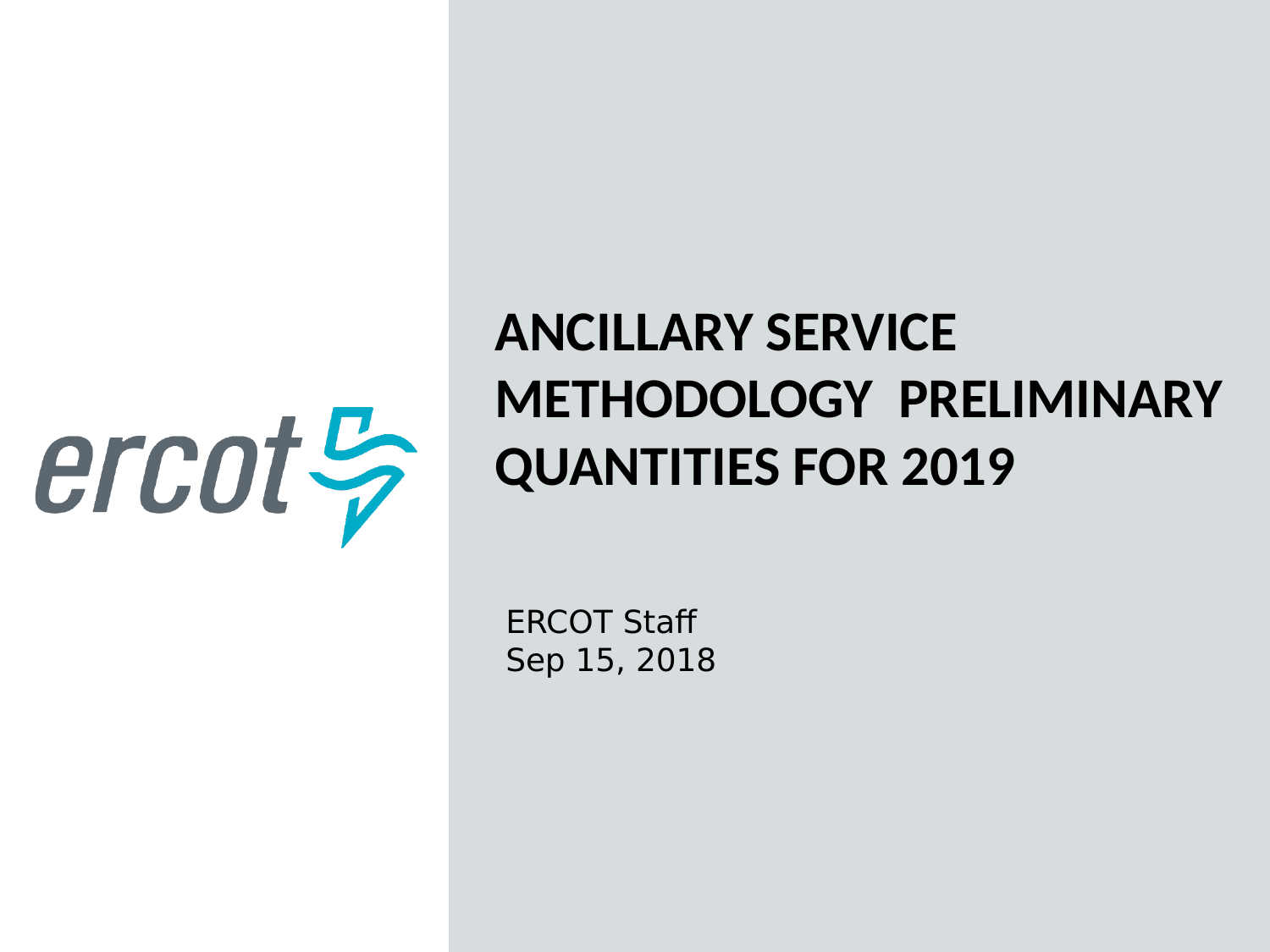

Ancillary Service Methodology  Preliminary Quantities For 2019

ERCOT Staff
Sep 15, 2018